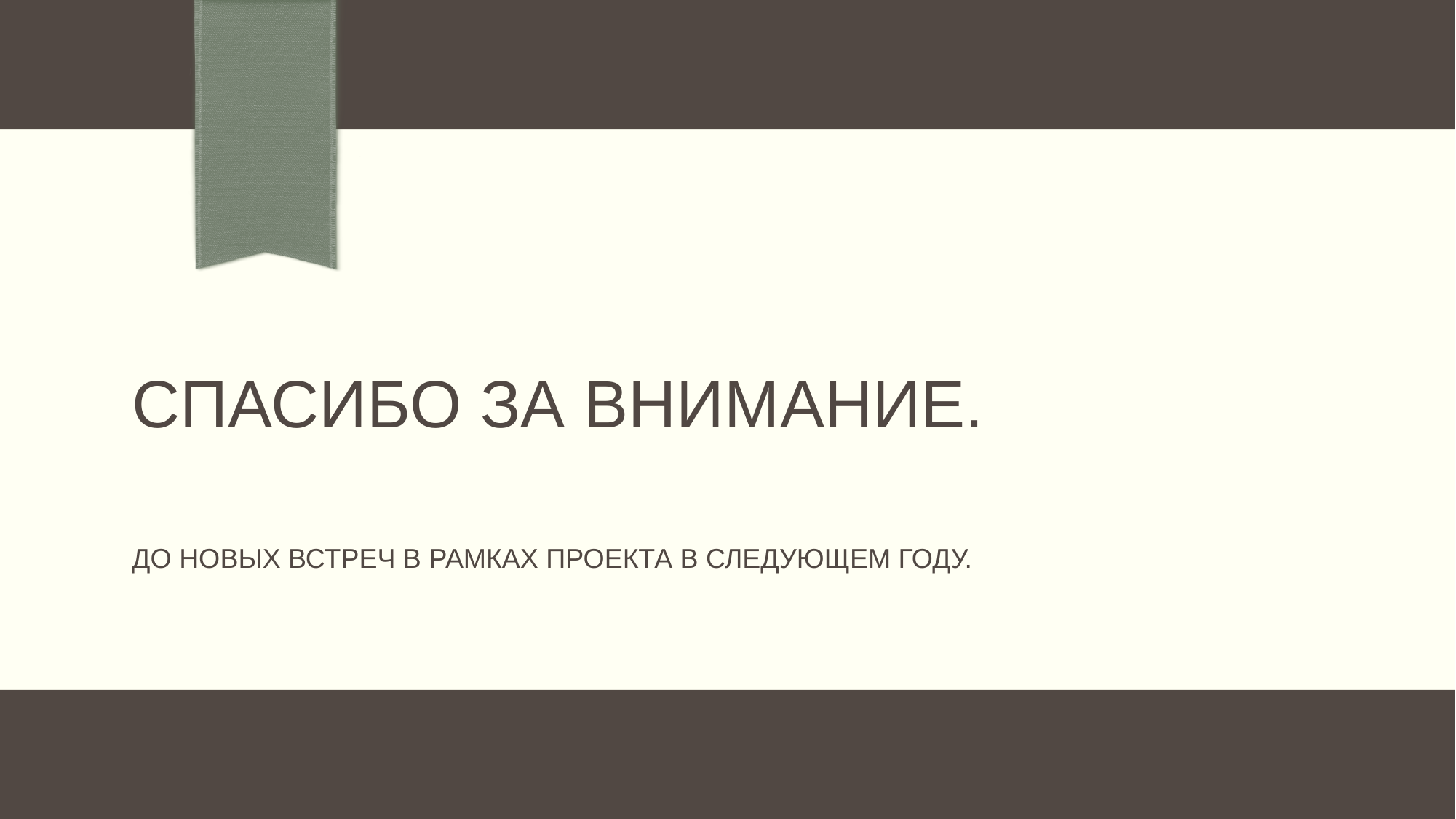

# Спасибо за внимание.
ДО НОВЫХ ВСТРЕЧ В РАМКАХ ПРОЕКТА В СЛЕДУЮЩЕМ ГОДУ.